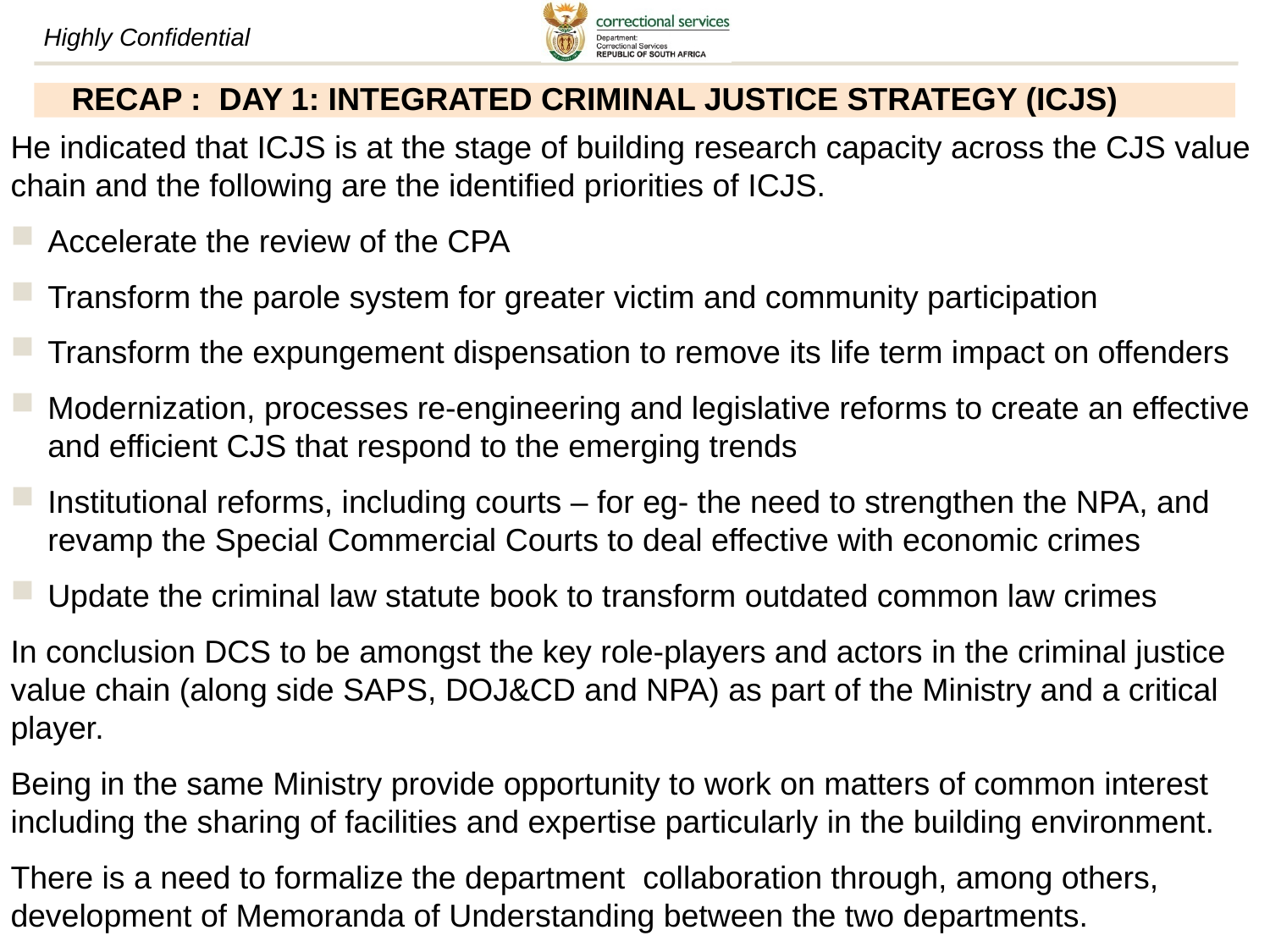

# RECAP :  DAY 1: INTEGRATED CRIMINAL JUSTICE STRATEGY (ICJS)
He indicated that ICJS is at the stage of building research capacity across the CJS value chain and the following are the identified priorities of ICJS.
Accelerate the review of the CPA
Transform the parole system for greater victim and community participation
Transform the expungement dispensation to remove its life term impact on offenders
Modernization, processes re-engineering and legislative reforms to create an effective and efficient CJS that respond to the emerging trends
Institutional reforms, including courts – for eg- the need to strengthen the NPA, and revamp the Special Commercial Courts to deal effective with economic crimes
Update the criminal law statute book to transform outdated common law crimes
In conclusion DCS to be amongst the key role-players and actors in the criminal justice value chain (along side SAPS, DOJ&CD and NPA) as part of the Ministry and a critical player.
Being in the same Ministry provide opportunity to work on matters of common interest including the sharing of facilities and expertise particularly in the building environment.
There is a need to formalize the department  collaboration through, among others, development of Memoranda of Understanding between the two departments.